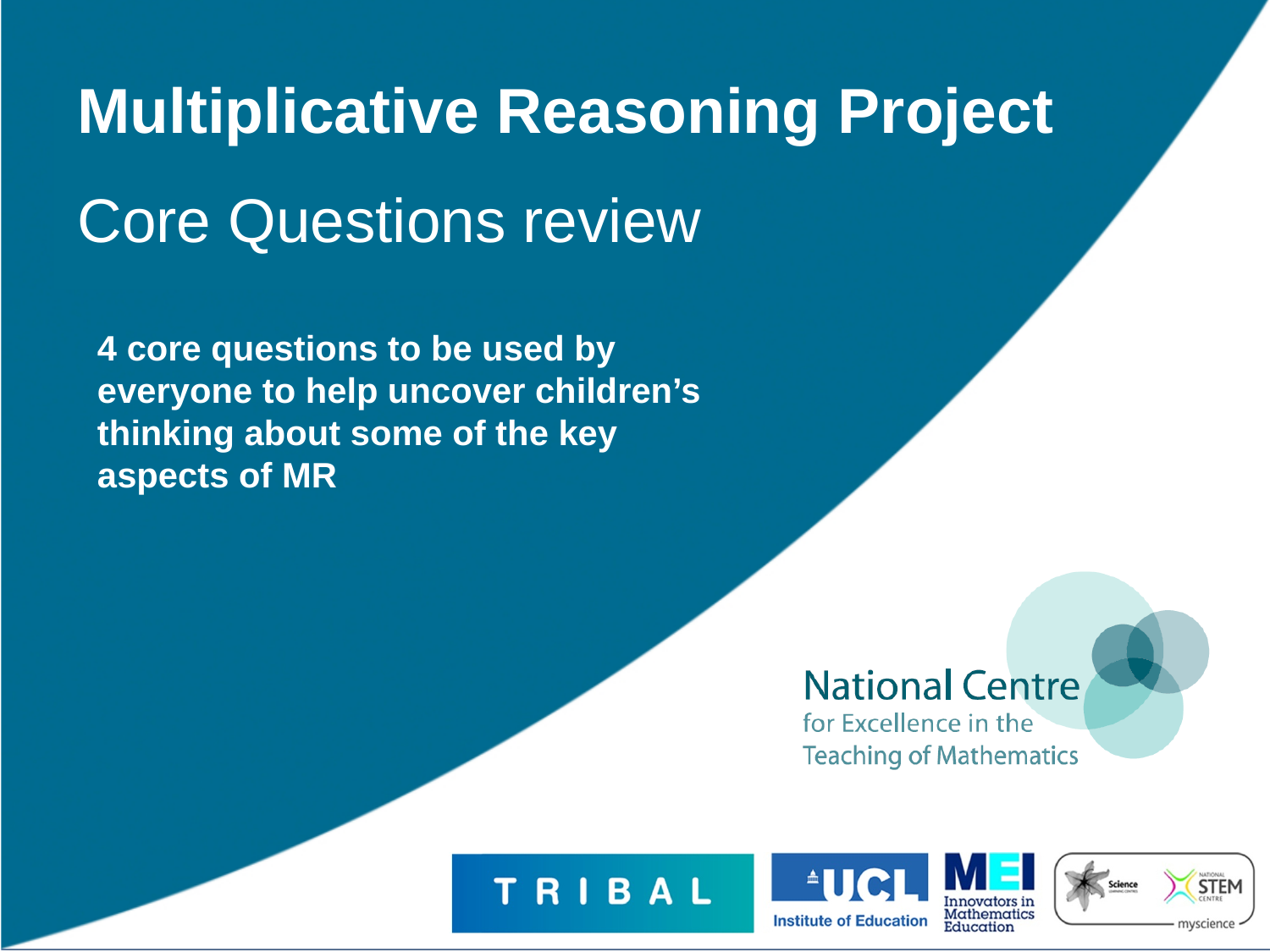

# Multiplicative Reasoning Project
Core Questions review
4 core questions to be used by everyone to help uncover children’s thinking about some of the key aspects of MR